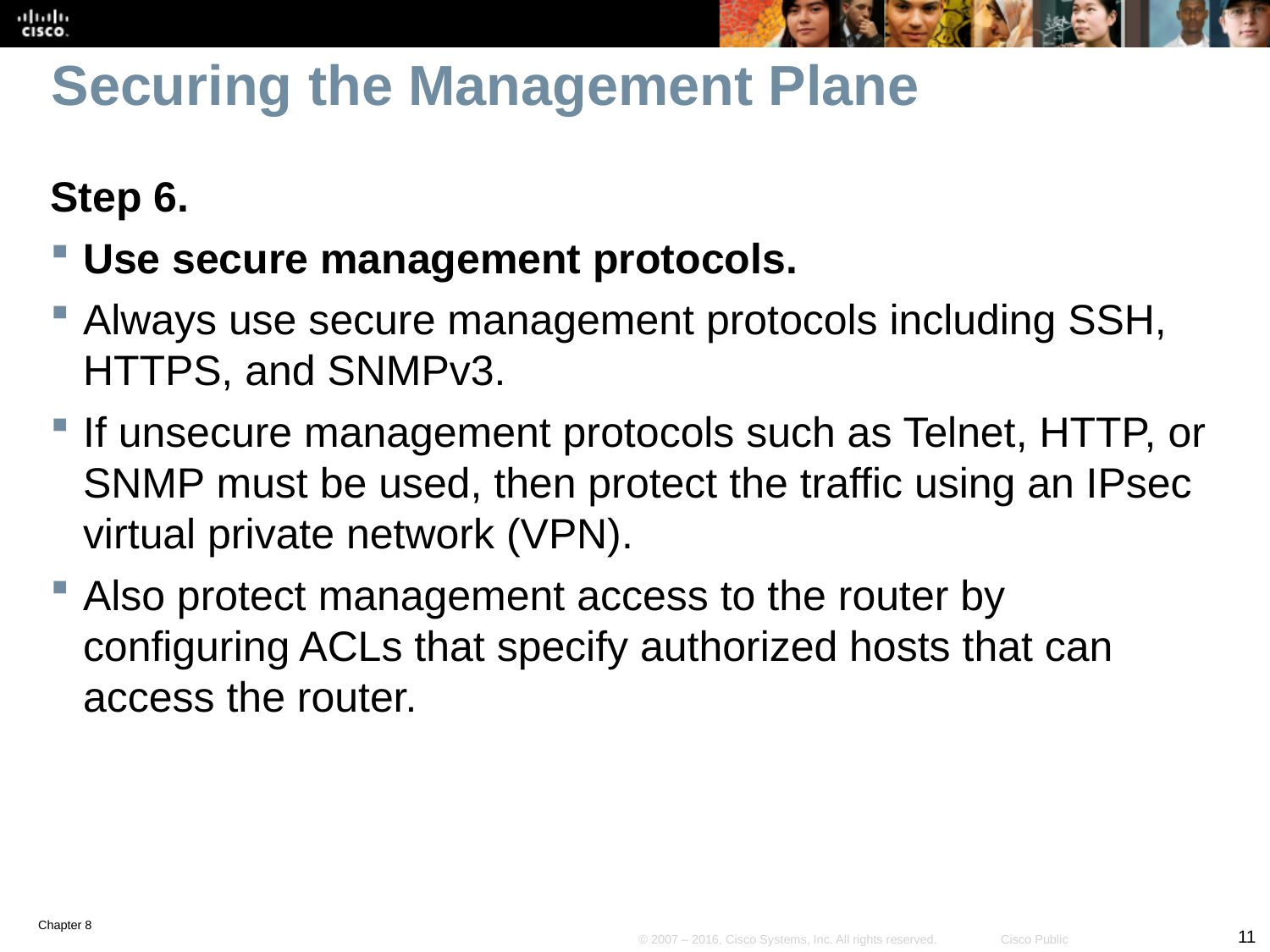

# Securing the Management Plane
Step 6.
Use secure management protocols.
Always use secure management protocols including SSH, HTTPS, and SNMPv3.
If unsecure management protocols such as Telnet, HTTP, or SNMP must be used, then protect the traffic using an IPsec virtual private network (VPN).
Also protect management access to the router by configuring ACLs that specify authorized hosts that can access the router.